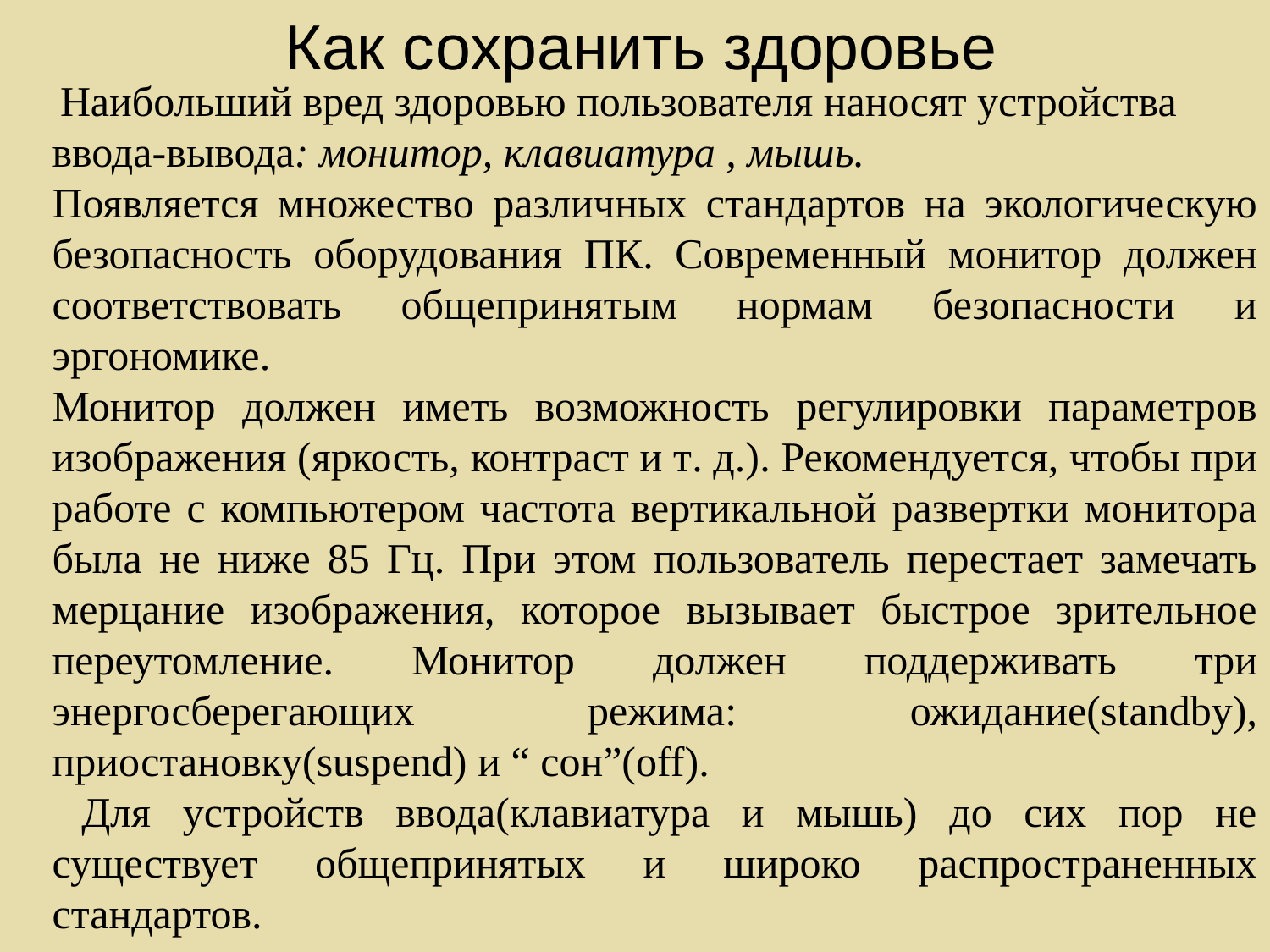

# Как сохранить здоровье
 Наибольший вред здоровью пользователя наносят устройства
ввода-вывода: монитор, клавиатура , мышь.
Появляется множество различных стандартов на экологическую безопасность оборудования ПК. Современный монитор должен соответствовать общепринятым нормам безопасности и эргономике.
Монитор должен иметь возможность регулировки параметров изображения (яркость, контраст и т. д.). Рекомендуется, чтобы при работе с компьютером частота вертикальной развертки монитора была не ниже 85 Гц. При этом пользователь перестает замечать мерцание изображения, которое вызывает быстрое зрительное переутомление. Монитор должен поддерживать три энергосберегающих режима: ожидание(standby), приостановку(suspend) и “ сон”(off).
 Для устройств ввода(клавиатура и мышь) до сих пор не существует общепринятых и широко распространенных стандартов.